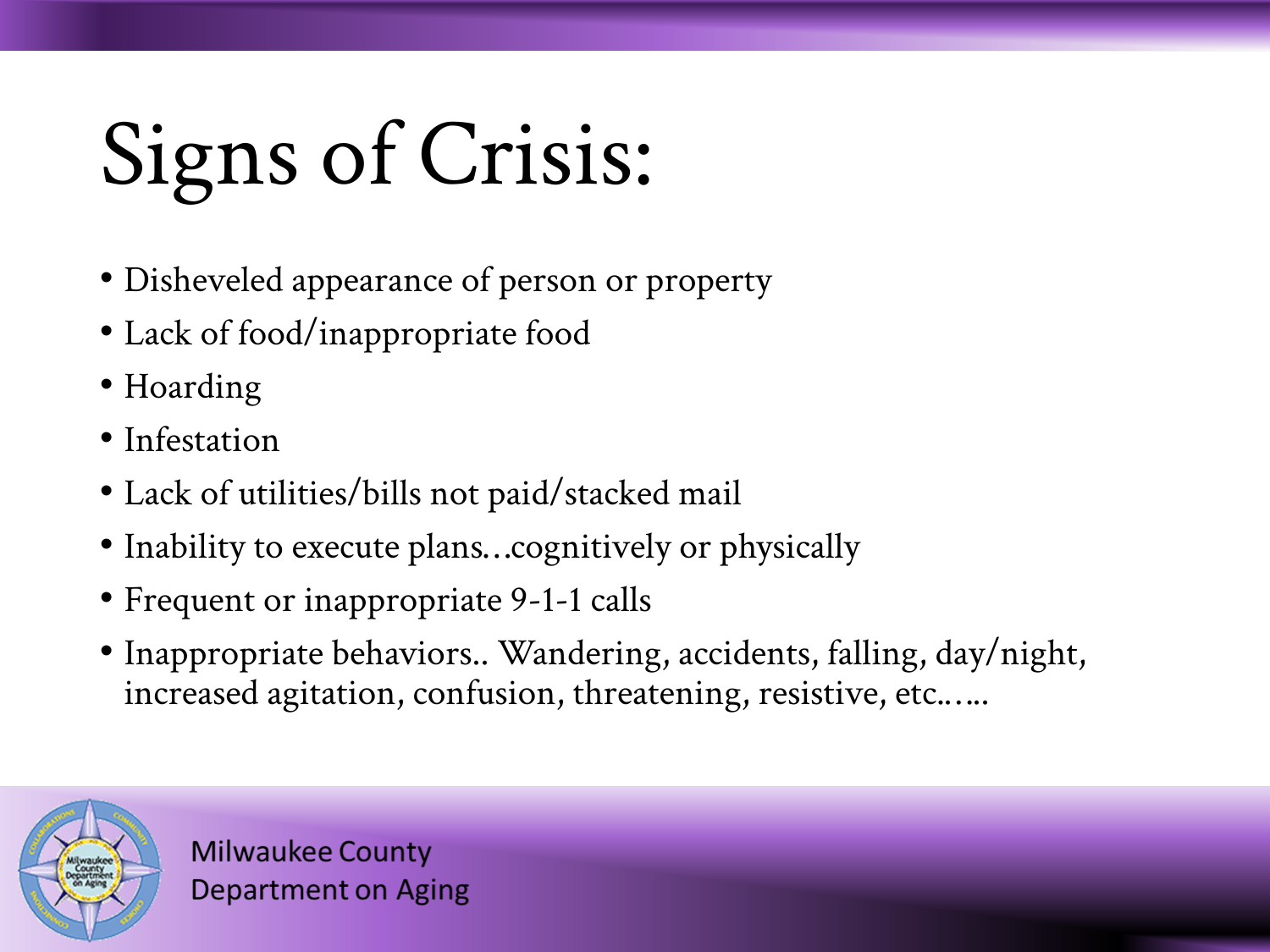

# Signs of Crisis:
Disheveled appearance of person or property
Lack of food/inappropriate food
Hoarding
Infestation
Lack of utilities/bills not paid/stacked mail
Inability to execute plans…cognitively or physically
Frequent or inappropriate 9-1-1 calls
Inappropriate behaviors.. Wandering, accidents, falling, day/night, increased agitation, confusion, threatening, resistive, etc.…..